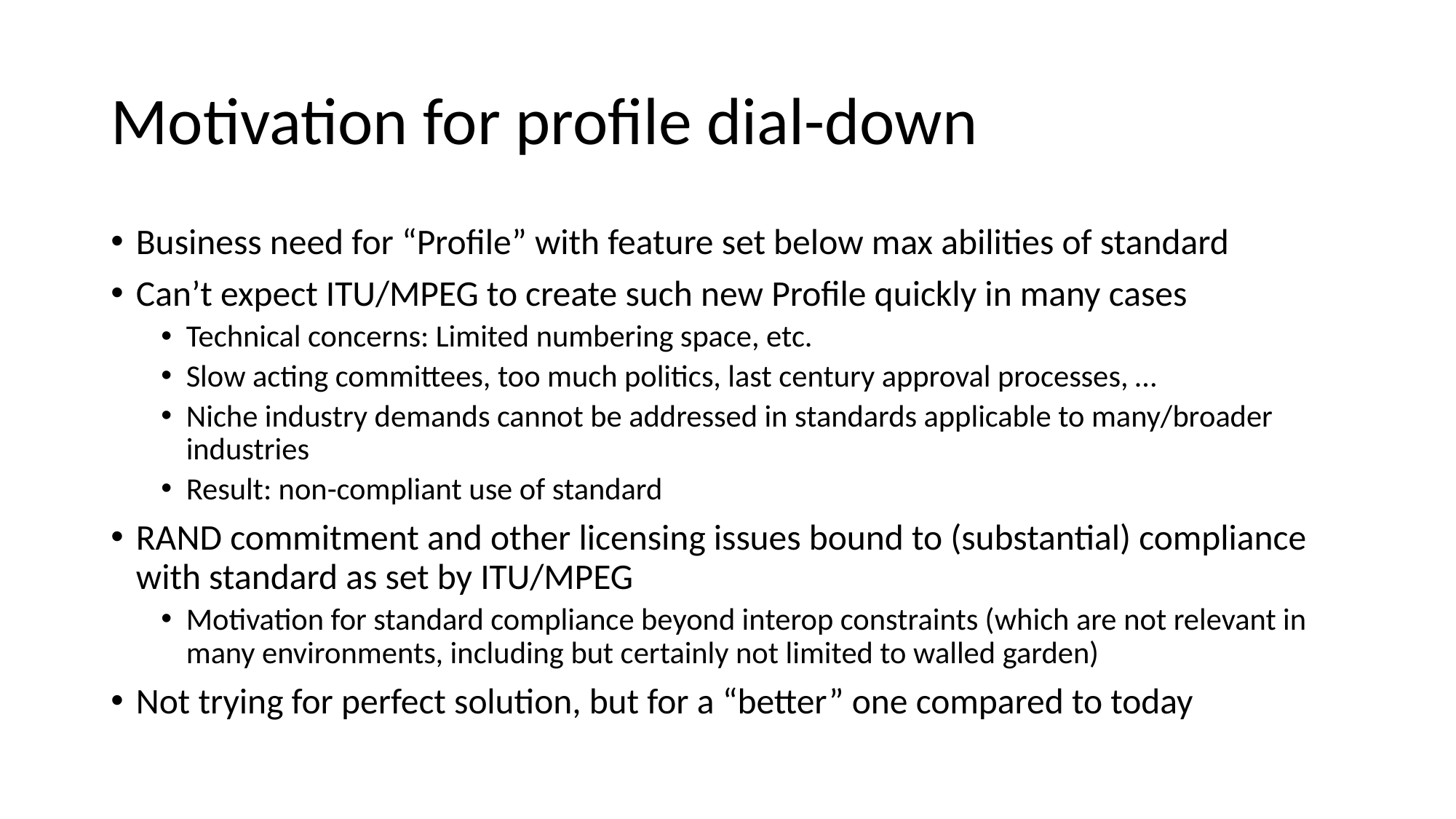

# Motivation for profile dial-down
Business need for “Profile” with feature set below max abilities of standard
Can’t expect ITU/MPEG to create such new Profile quickly in many cases
Technical concerns: Limited numbering space, etc.
Slow acting committees, too much politics, last century approval processes, …
Niche industry demands cannot be addressed in standards applicable to many/broader industries
Result: non-compliant use of standard
RAND commitment and other licensing issues bound to (substantial) compliance with standard as set by ITU/MPEG
Motivation for standard compliance beyond interop constraints (which are not relevant in many environments, including but certainly not limited to walled garden)
Not trying for perfect solution, but for a “better” one compared to today